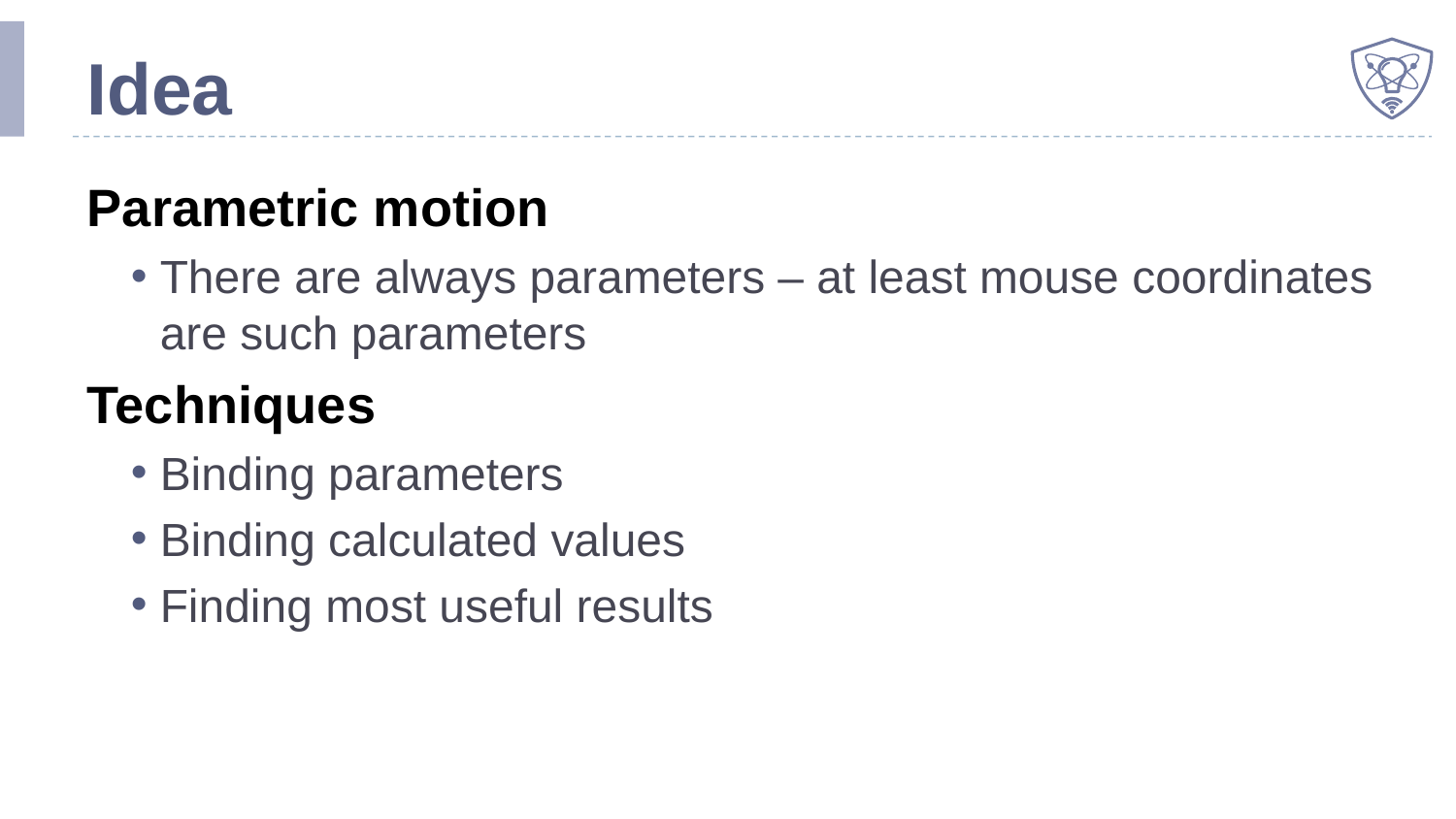

# Idea
Parametric motion
There are always parameters – at least mouse coordinates are such parameters
Techniques
Binding parameters
Binding calculated values
Finding most useful results